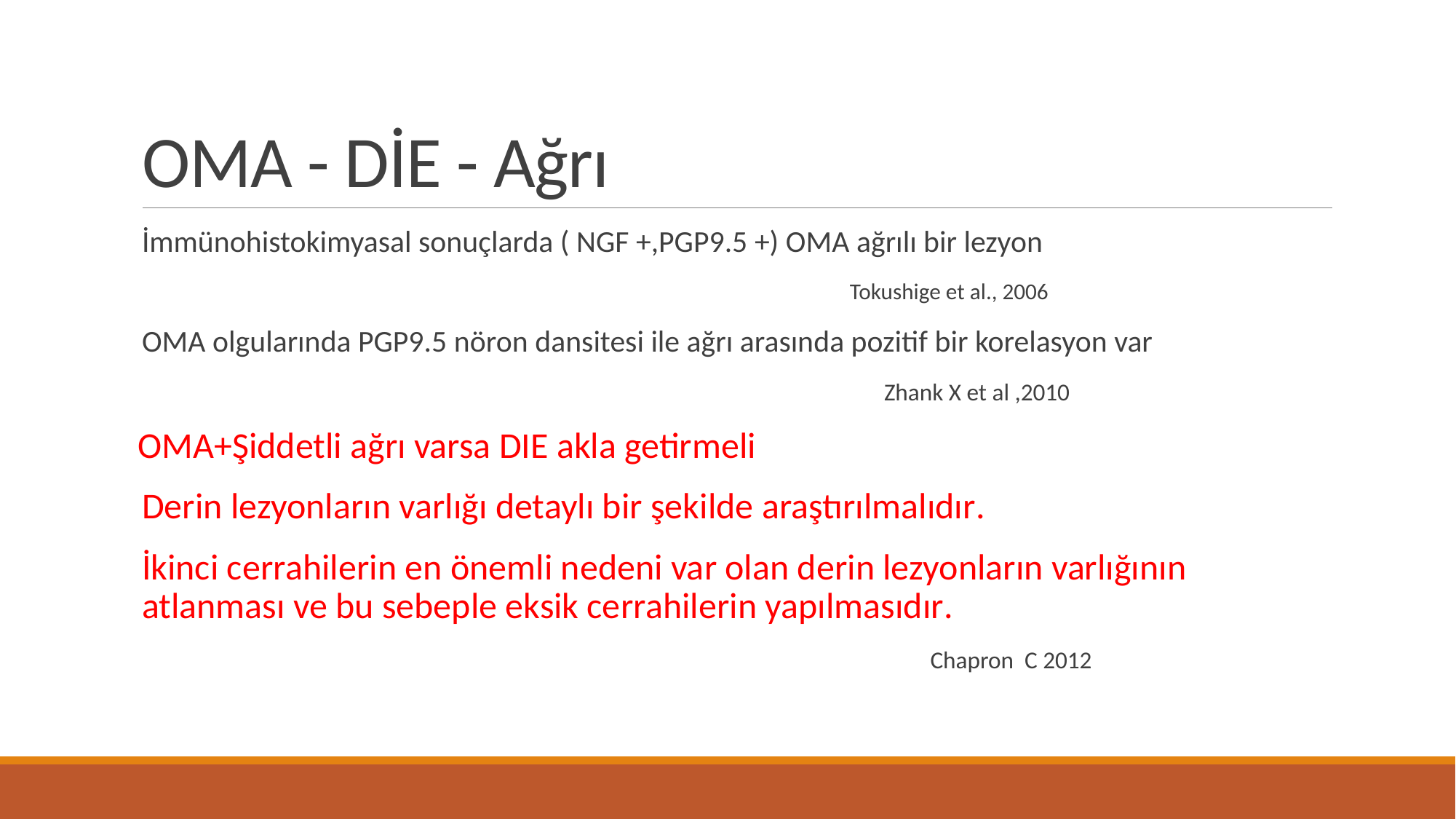

# OMA - DİE - Ağrı
İmmünohistokimyasal sonuçlarda ( NGF +,PGP9.5 +) OMA ağrılı bir lezyon
                                                                                                                                           Tokushige et al., 2006
OMA olgularında PGP9.5 nöron dansitesi ile ağrı arasında pozitif bir korelasyon var
                                                                                                                                        Zhank X et al ,2010
 OMA+Şiddetli ağrı varsa DIE akla getirmeli
Derin lezyonların varlığı detaylı bir şekilde araştırılmalıdır.
İkinci cerrahilerin en önemli nedeni var olan derin lezyonların varlığının atlanması ve bu sebeple eksik cerrahilerin yapılmasıdır.
                                                                                                                                                                         Chapron  C 2012